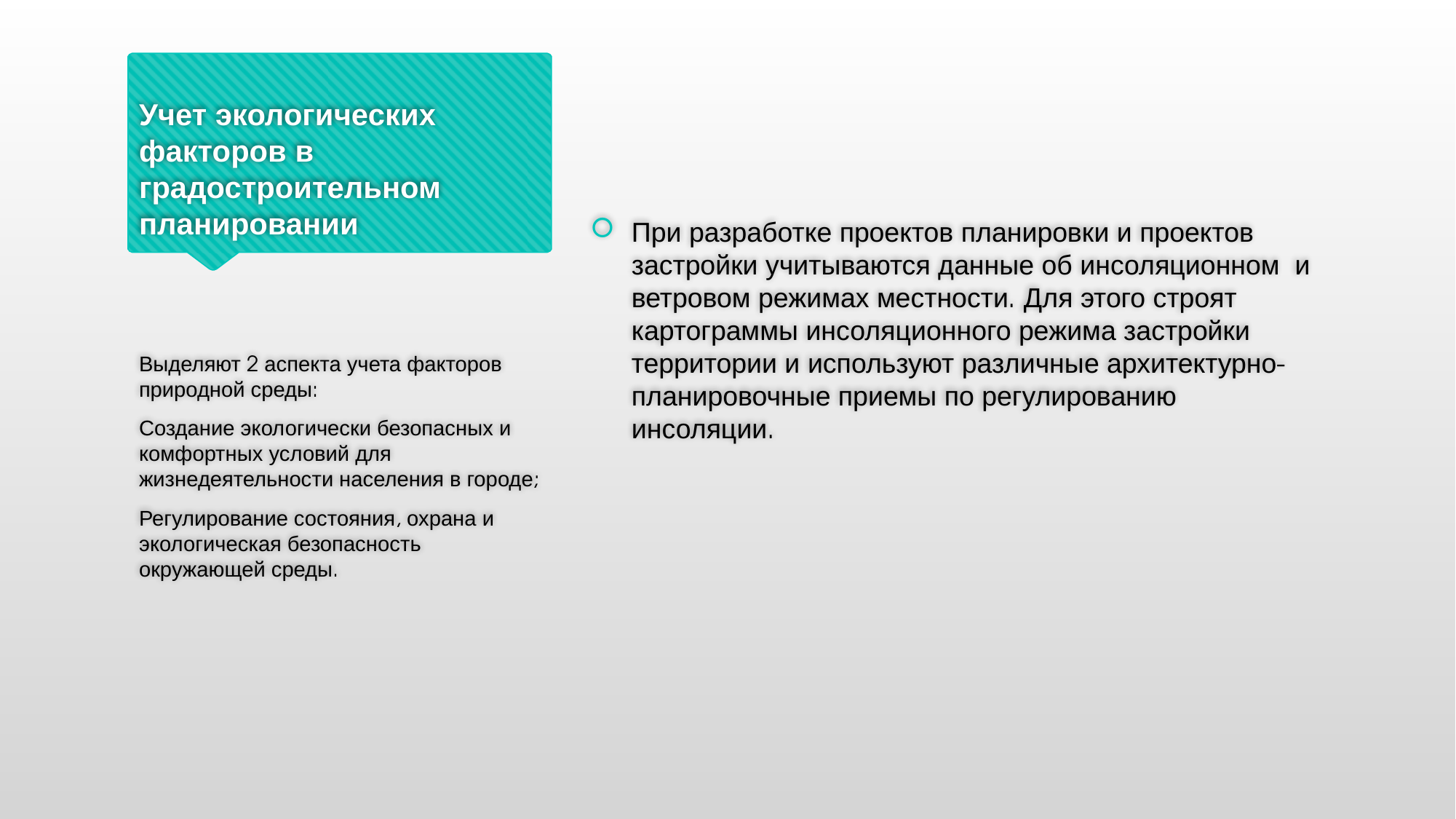

# Учет экологических факторов в градостроительном планировании
При разработке проектов планировки и проектов застройки учитываются данные об инсоляционном  и ветровом режимах местности. Для этого строят картограммы инсоляционного режима застройки территории и используют различные архитектурно-планировочные приемы по регулированию инсоляции.

Выделяют 2 аспекта учета факторов природной среды:
Создание экологически безопасных и комфортных условий для жизнедеятельности населения в городе;
Регулирование состояния, охрана и экологическая безопасность окружающей среды.